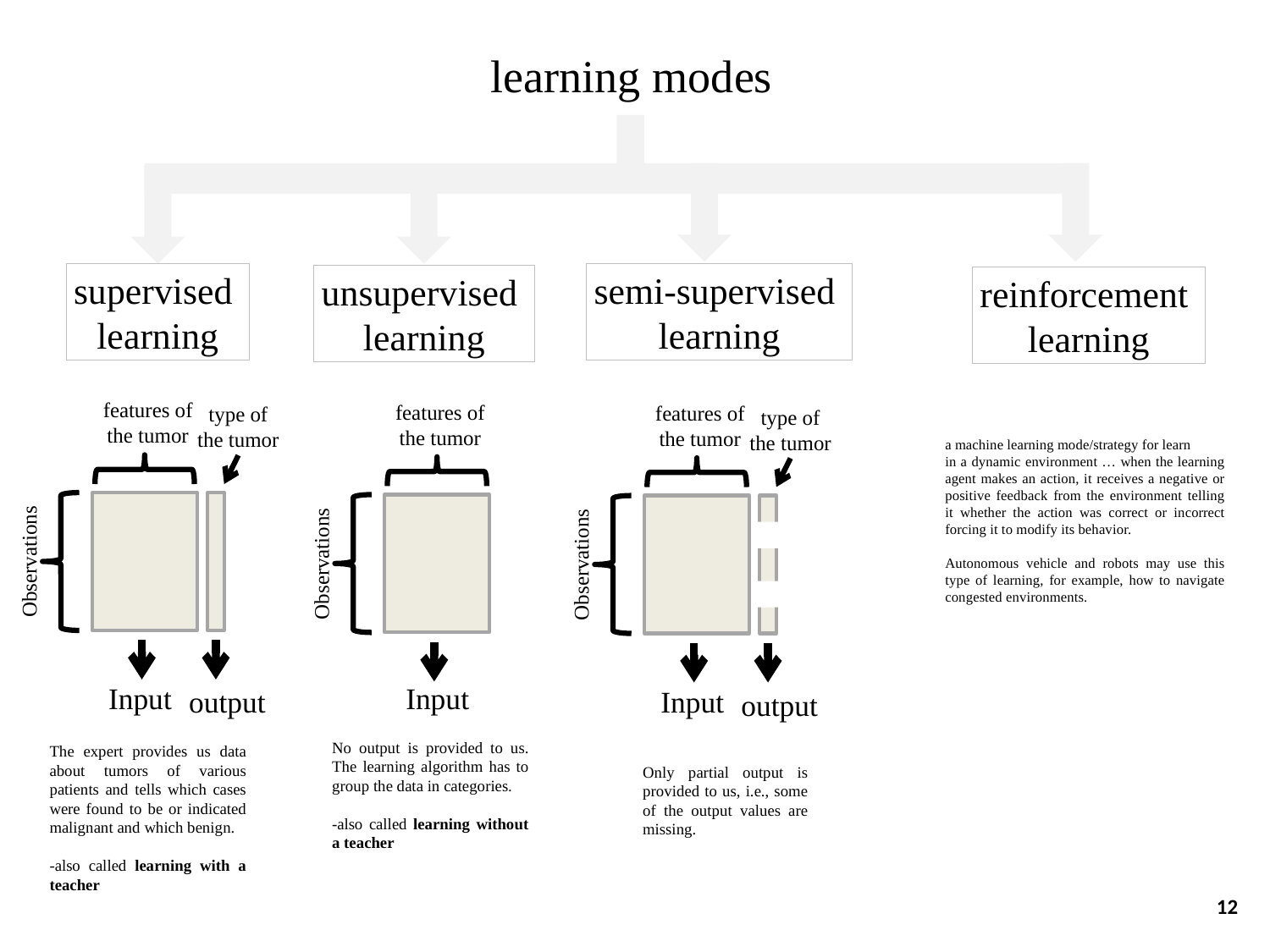

# learning modes

supervised
learning
semi-supervised
learning
unsupervised
learning
reinforcement
learning
features of
the tumor
features of
the tumor
features of
the tumor
type of
the tumor
type of
the tumor

a machine learning mode/strategy for learn
in a dynamic environment … when the learning agent makes an action, it receives a negative or positive feedback from the environment telling it whether the action was correct or incorrect forcing it to modify its behavior.

Autonomous vehicle and robots may use this type of learning, for example, how to navigate congested environments.

Observations
Observations
Observations

Input
Input
Input
output
output
No output is provided to us. The learning algorithm has to group the data in categories.

-also called learning without a teacher
The expert provides us data about tumors of various patients and tells which cases were found to be or indicated malignant and which benign.

-also called learning with a teacher
Only partial output is provided to us, i.e., some of the output values are missing.
12